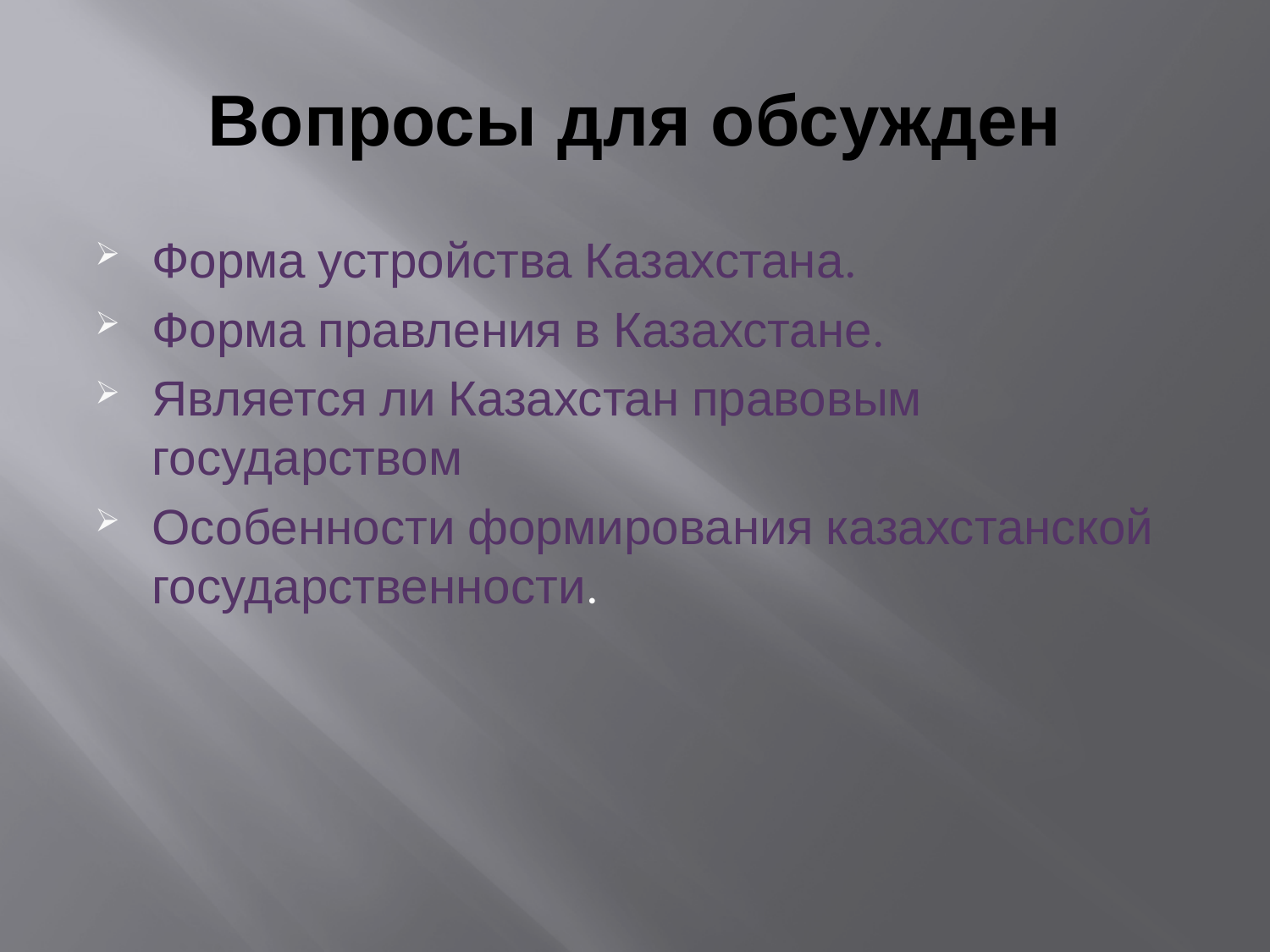

# Вопросы для обсужден
Форма устройства Казахстана.
Форма правления в Казахстане.
Является ли Казахстан правовым государством
Особенности формирования казахстанской государственности.